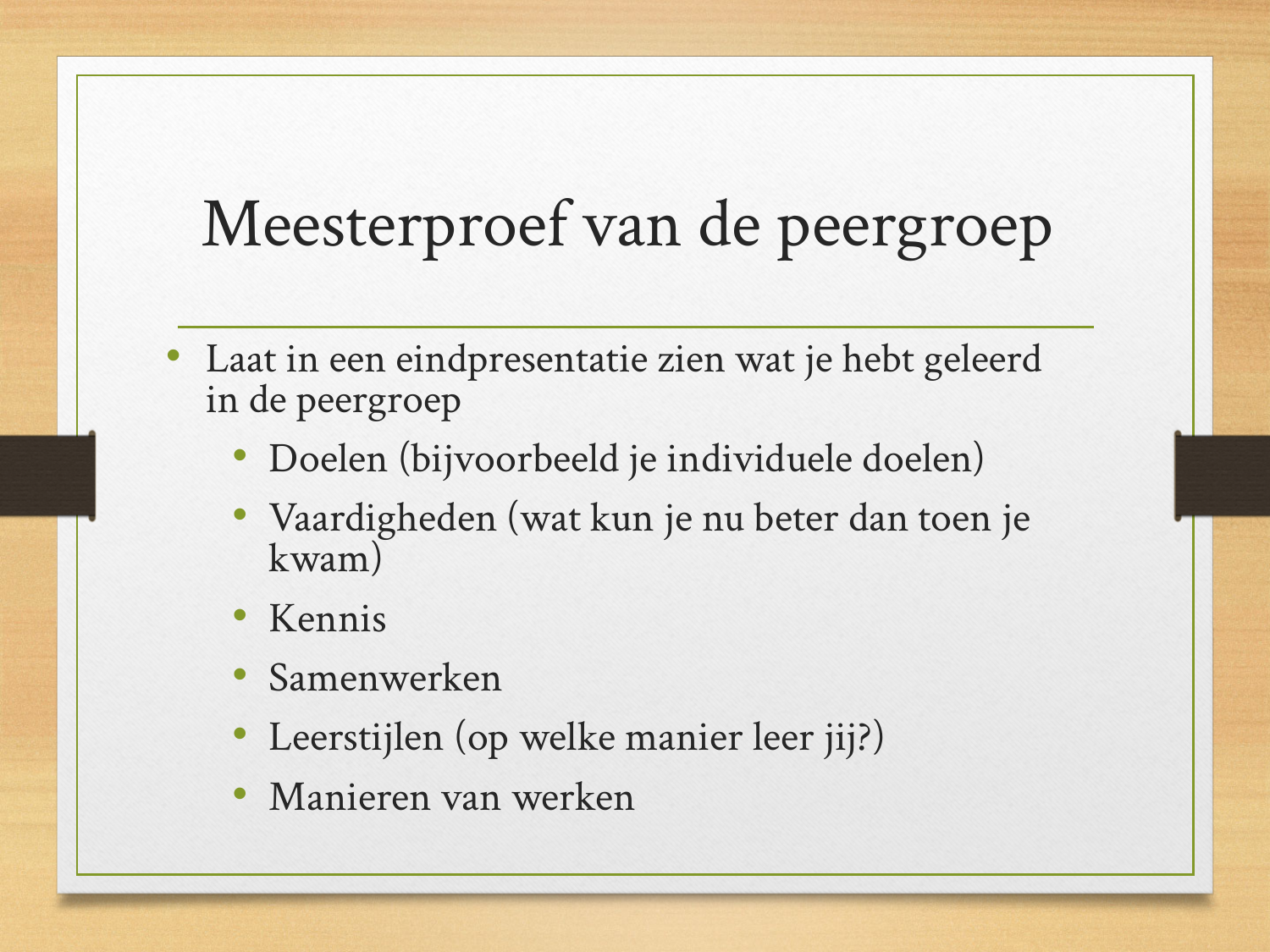

# Meesterproef van de peergroep
Laat in een eindpresentatie zien wat je hebt geleerd in de peergroep
Doelen (bijvoorbeeld je individuele doelen)
Vaardigheden (wat kun je nu beter dan toen je kwam)
Kennis
Samenwerken
Leerstijlen (op welke manier leer jij?)
Manieren van werken